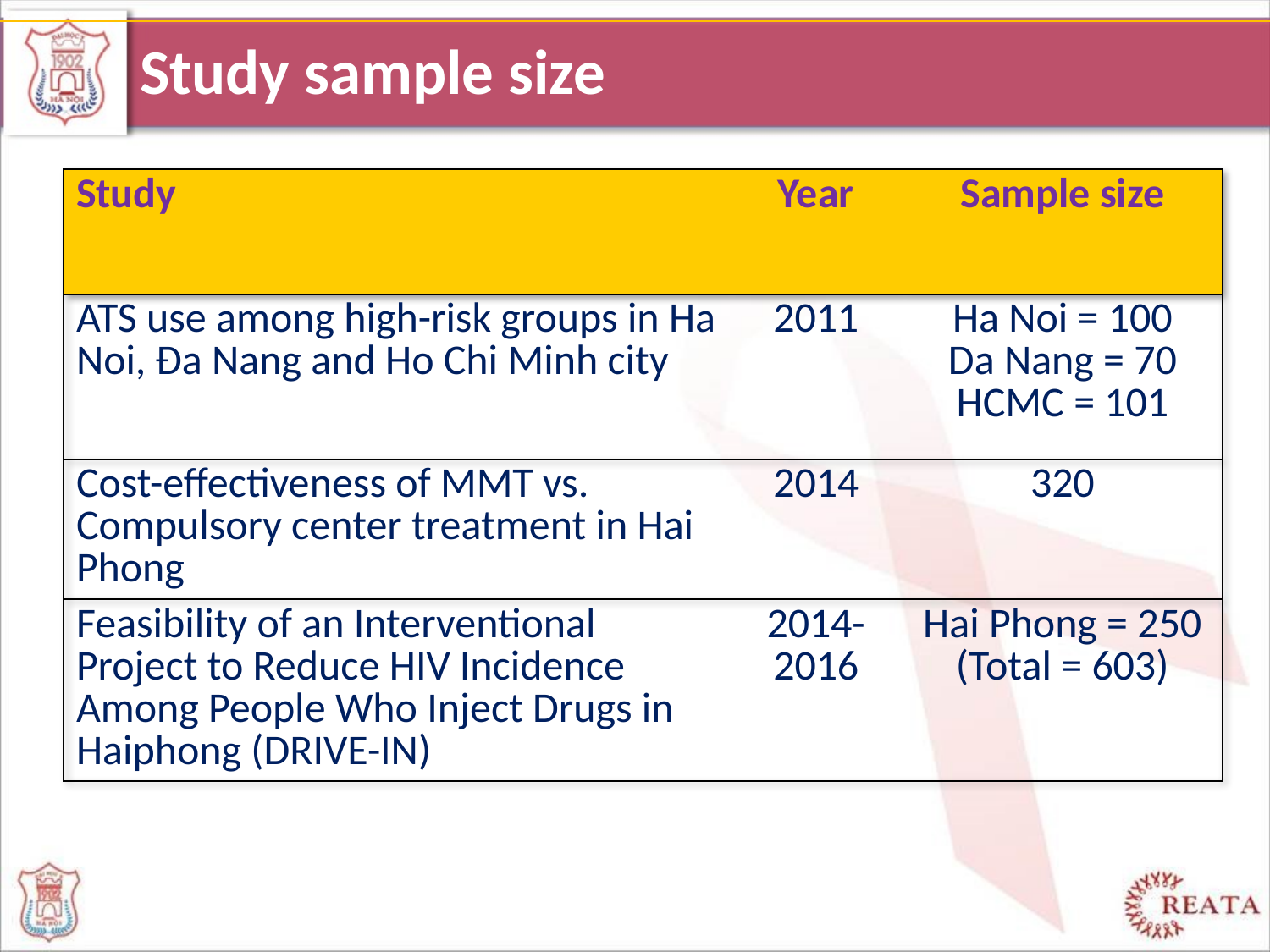

# Study sample size
| Study | Year | Sample size |
| --- | --- | --- |
| ATS use among high-risk groups in Ha Noi, Đa Nang and Ho Chi Minh city | 2011 | Ha Noi = 100 Da Nang = 70 HCMC = 101 |
| Cost-effectiveness of MMT vs. Compulsory center treatment in Hai Phong | 2014 | 320 |
| Feasibility of an Interventional Project to Reduce HIV Incidence Among People Who Inject Drugs in Haiphong (DRIVE-IN) | 2014-2016 | Hai Phong = 250 (Total = 603) |